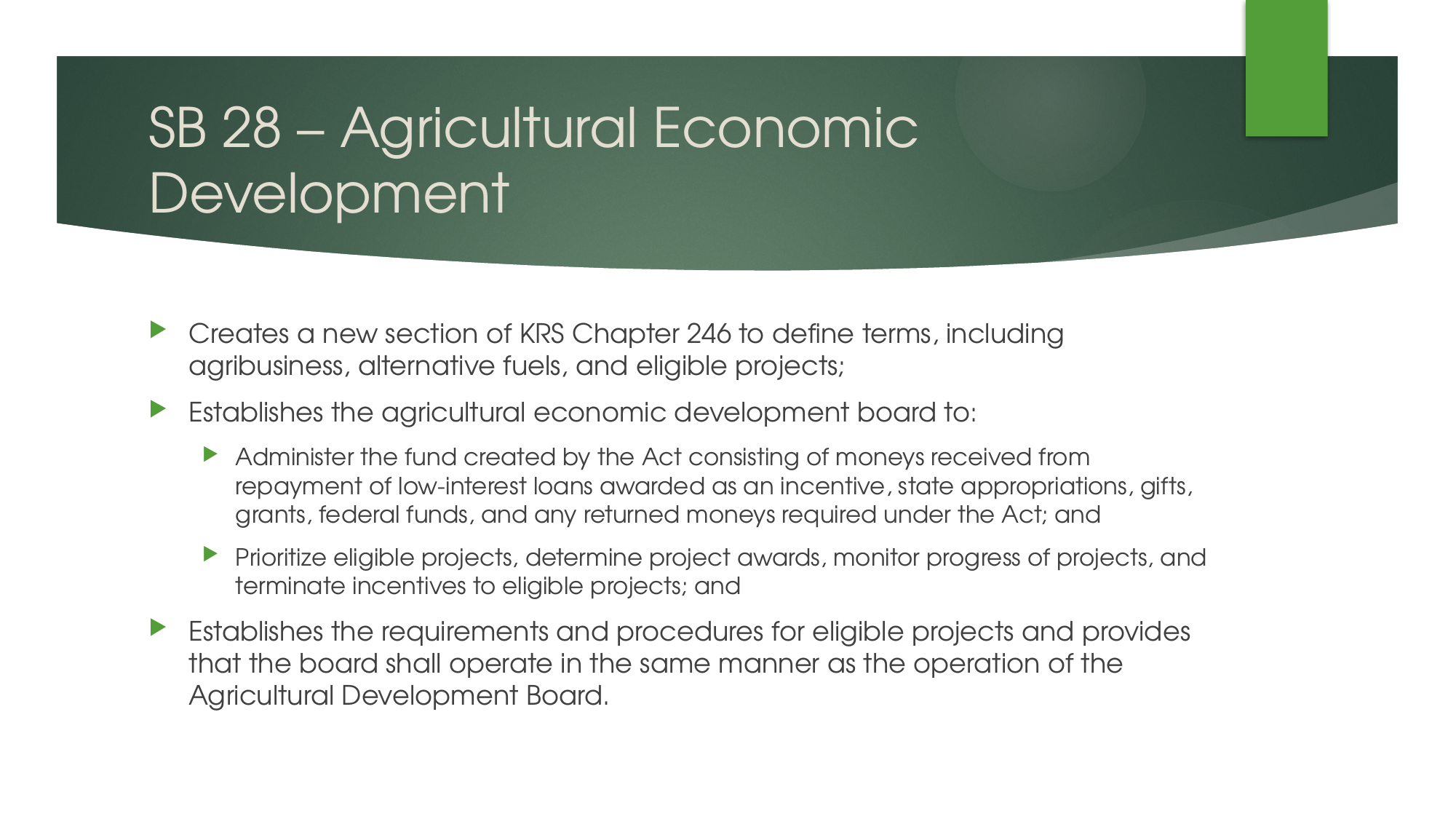

# SB 28 – Agricultural Economic Development
Creates a new section of KRS Chapter 246 to define terms, including agribusiness, alternative fuels, and eligible projects;
Establishes the agricultural economic development board to:
Administer the fund created by the Act consisting of moneys received from repayment of low-interest loans awarded as an incentive, state appropriations, gifts, grants, federal funds, and any returned moneys required under the Act; and
Prioritize eligible projects, determine project awards, monitor progress of projects, and terminate incentives to eligible projects; and
Establishes the requirements and procedures for eligible projects and provides that the board shall operate in the same manner as the operation of the Agricultural Development Board.